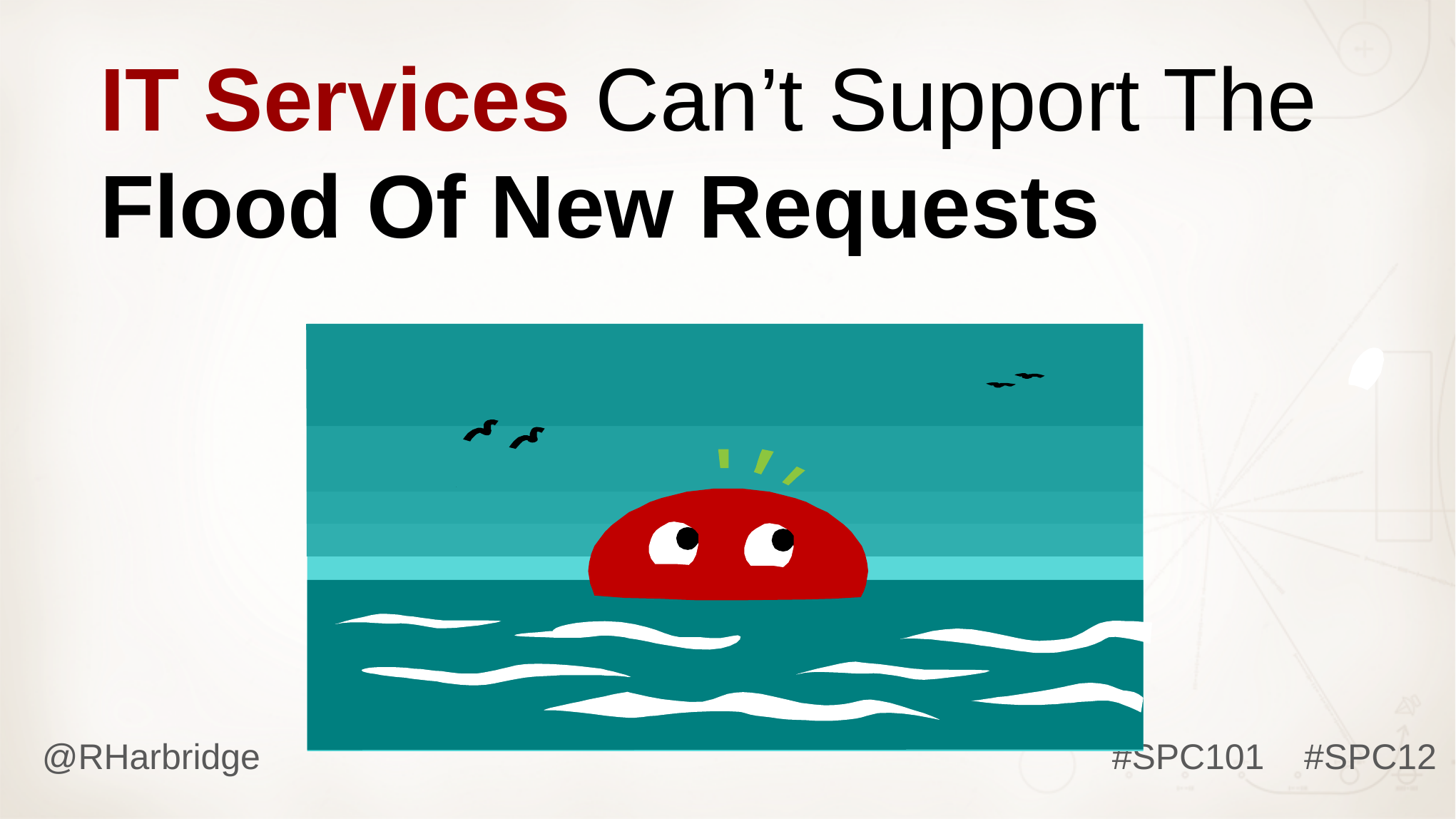

IT Services Can’t Support The Flood Of New Requests